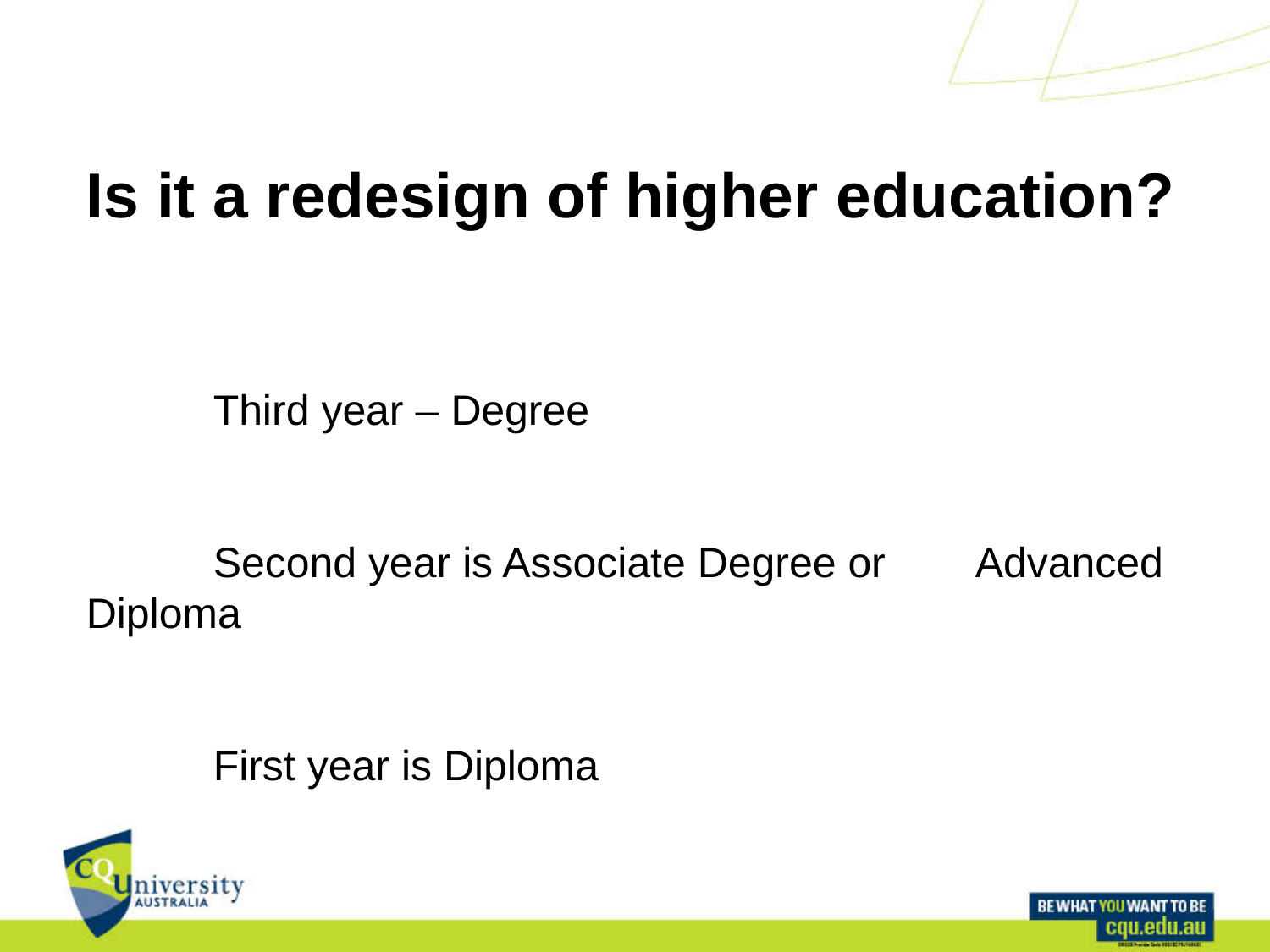

Is it a redesign of higher education?

	Third year – Degree

	Second year is Associate Degree or 	Advanced Diploma

	First year is Diploma